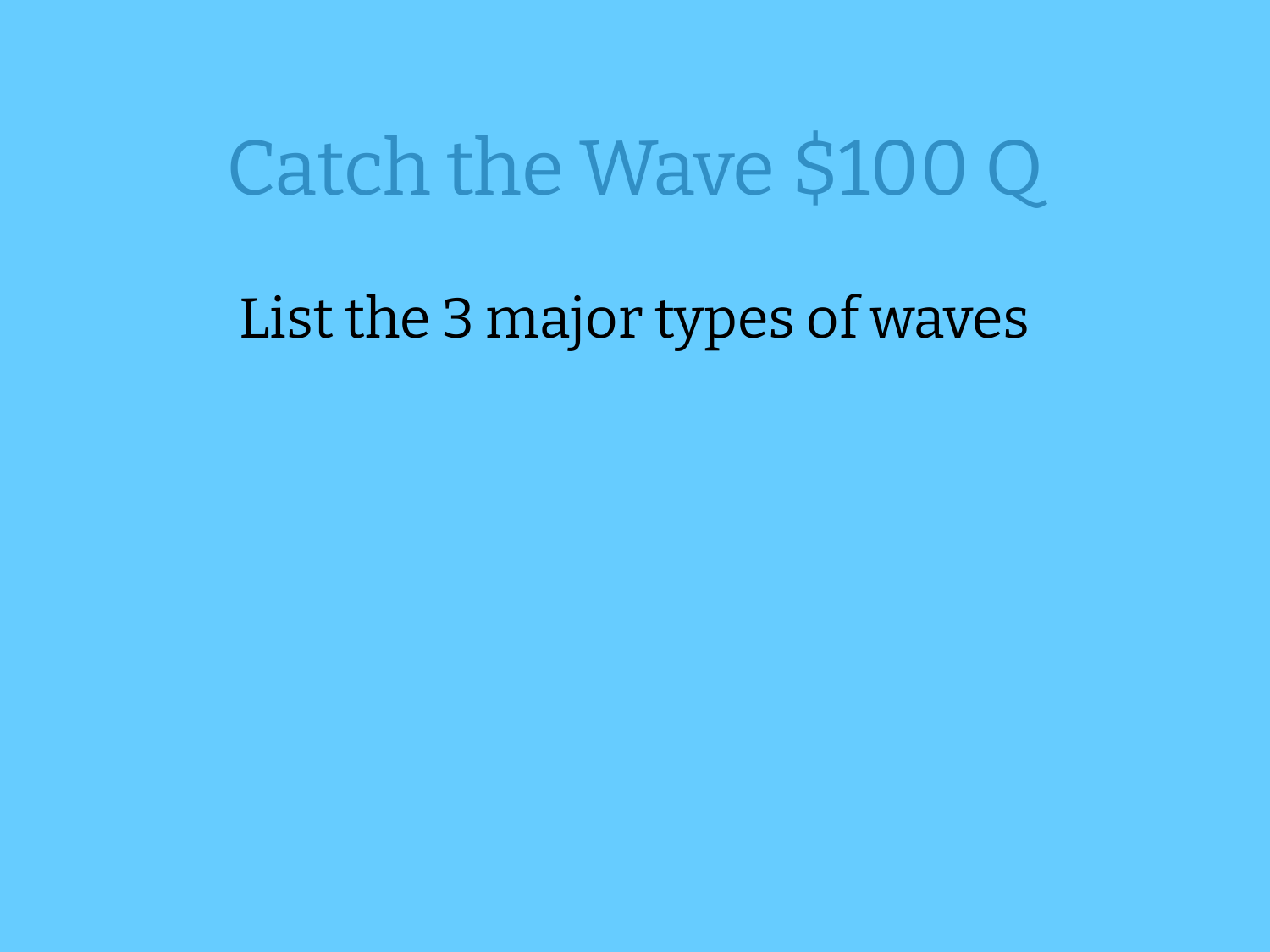

# Catch the Wave $100 Q
List the 3 major types of waves